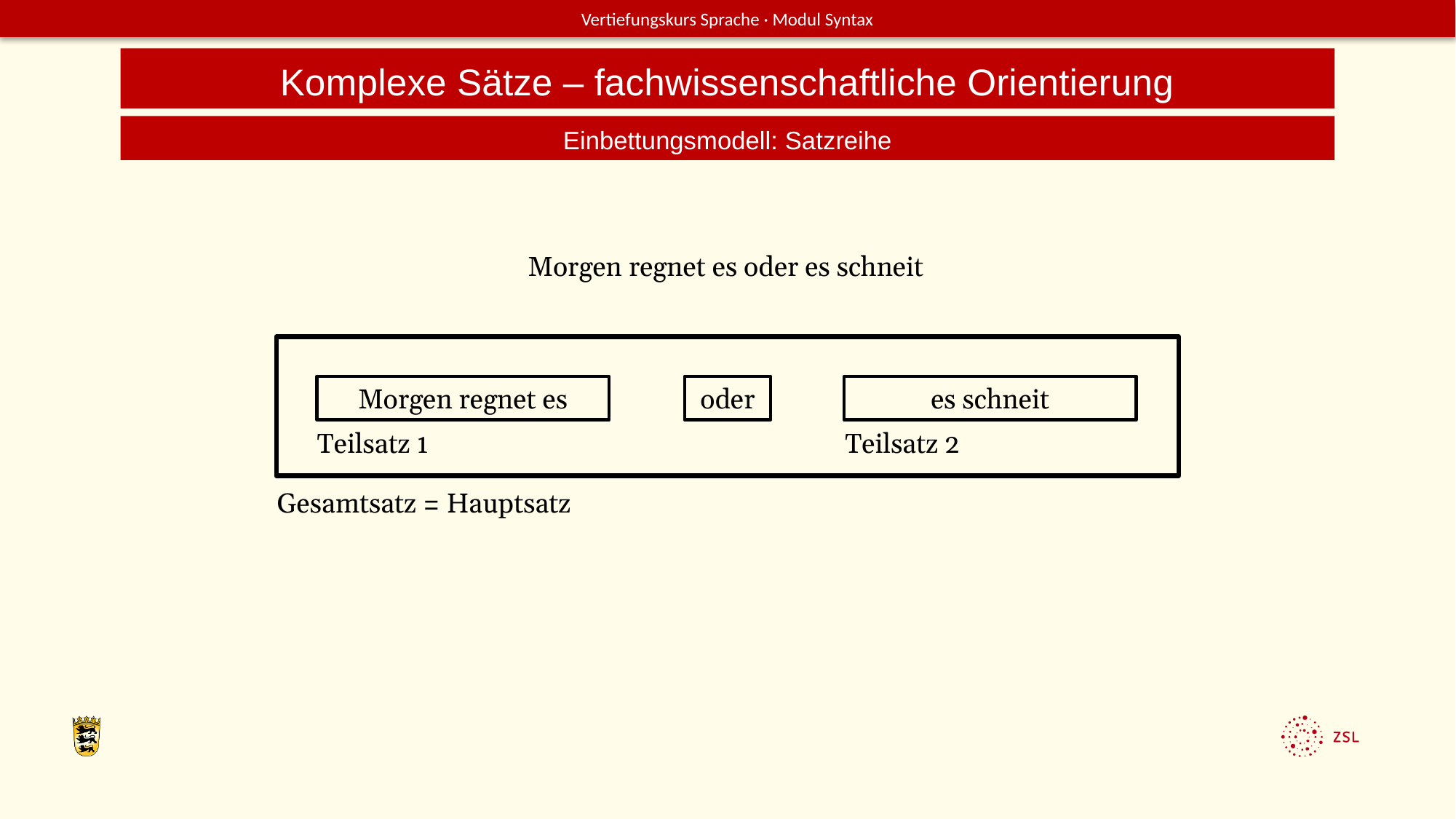

Komplexe Sätze – fachwissenschaftliche Orientierung
Einbettungsmodell: Satzreihe
Morgen regnet es oder es schneit

Morgen regnet es
oder
es schneit
Teilsatz 1
Teilsatz 2
Gesamtsatz = Hauptsatz